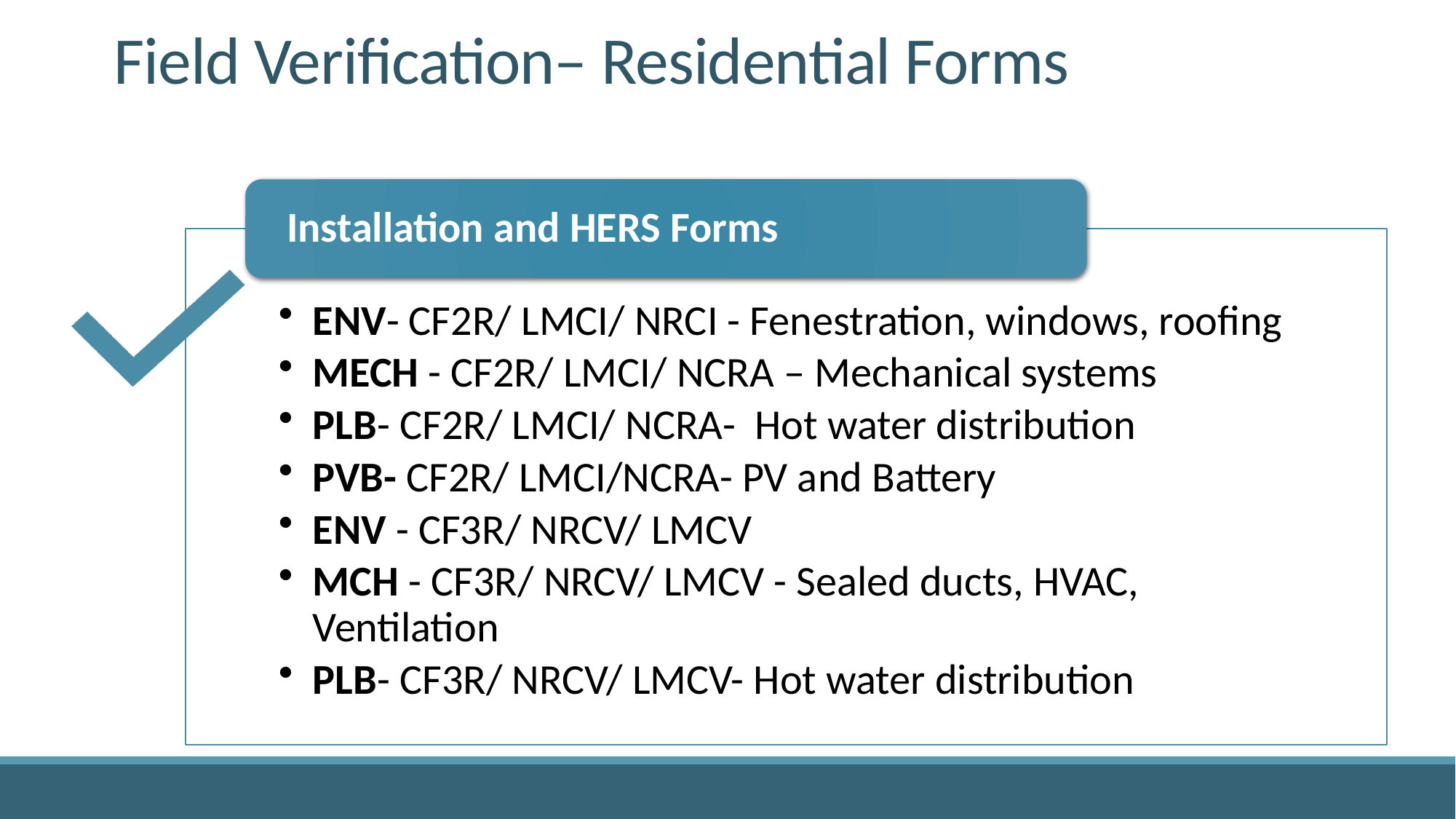

# Field Verification– Residential Forms
ENV- CF2R/ LMCI/ NRCI - Fenestration, windows, roofing
MECH - CF2R/ LMCI/ NCRA – Mechanical systems
PLB- CF2R/ LMCI/ NCRA-  Hot water distribution
PVB- CF2R/ LMCI/NCRA- PV and Battery
ENV - CF3R/ NRCV/ LMCV
MCH - CF3R/ NRCV/ LMCV - Sealed ducts, HVAC, Ventilation
PLB- CF3R/ NRCV/ LMCV- Hot water distribution
Installation and HERS Forms